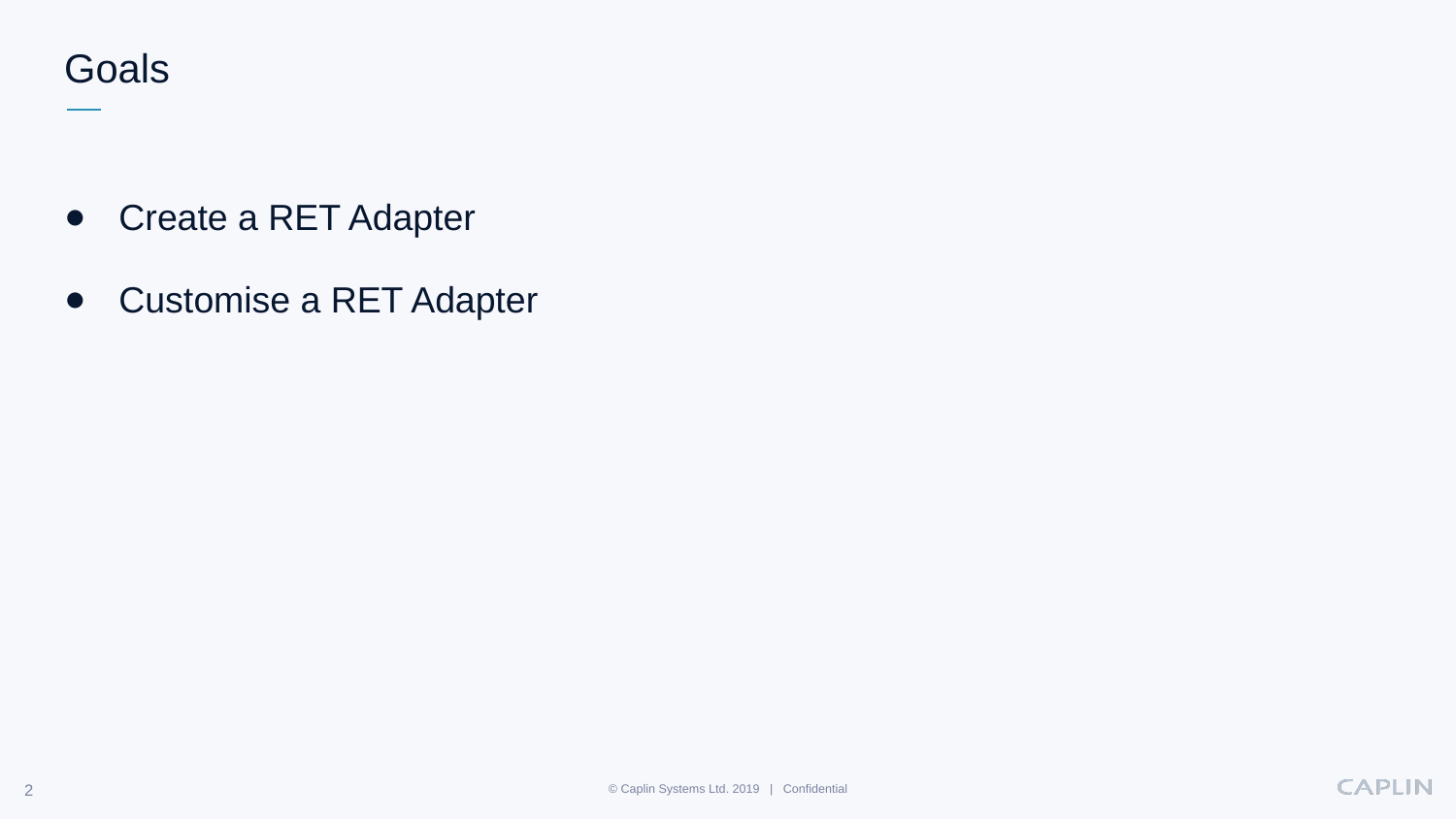

# Goals
Create a RET Adapter
Customise a RET Adapter